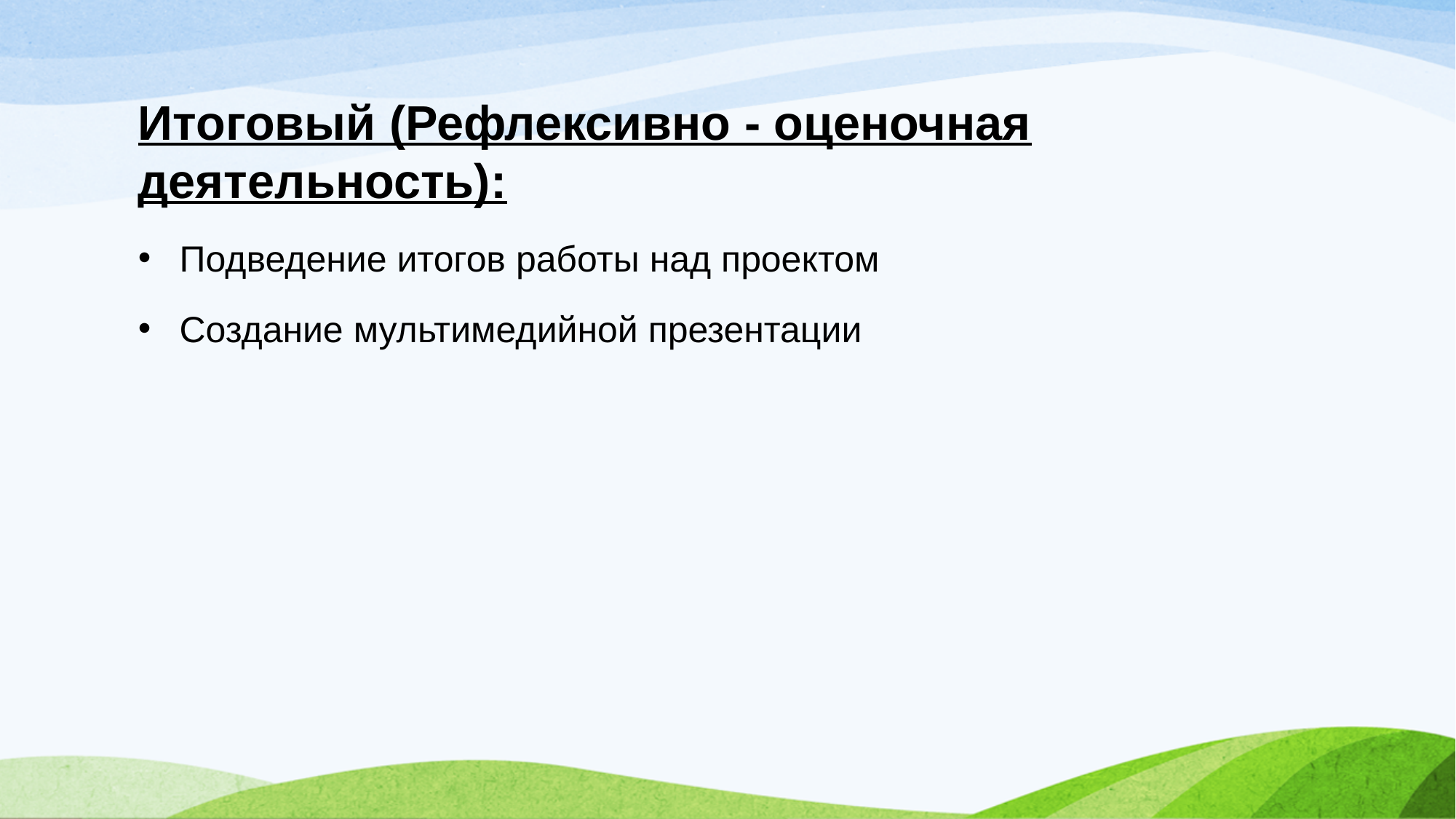

Итоговый (Рефлексивно - оценочная деятельность):
Подведение итогов работы над проектом
Создание мультимедийной презентации